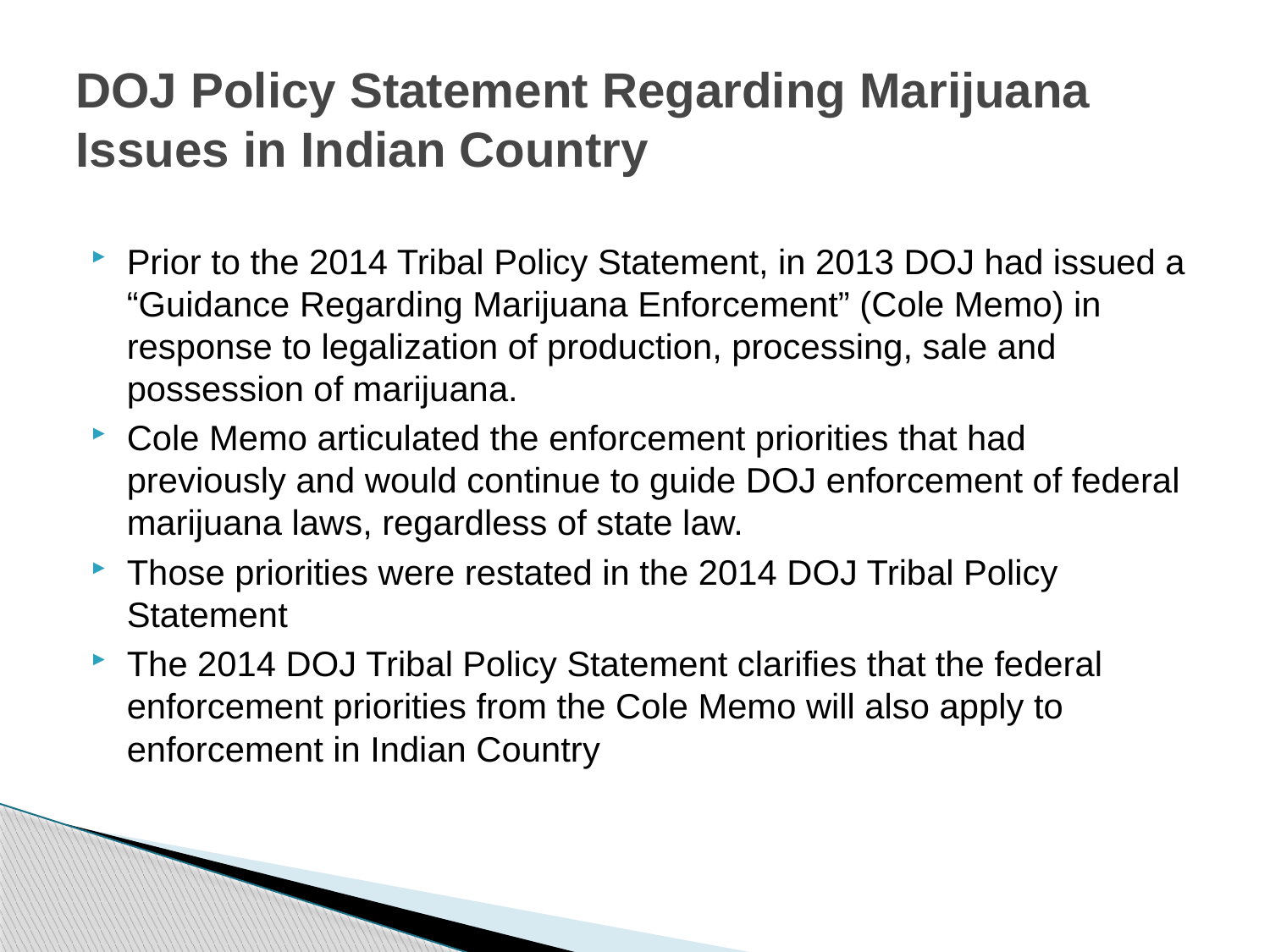

# DOJ Policy Statement Regarding Marijuana Issues in Indian Country
Prior to the 2014 Tribal Policy Statement, in 2013 DOJ had issued a “Guidance Regarding Marijuana Enforcement” (Cole Memo) in response to legalization of production, processing, sale and possession of marijuana.
Cole Memo articulated the enforcement priorities that had previously and would continue to guide DOJ enforcement of federal marijuana laws, regardless of state law.
Those priorities were restated in the 2014 DOJ Tribal Policy Statement
The 2014 DOJ Tribal Policy Statement clarifies that the federal enforcement priorities from the Cole Memo will also apply to enforcement in Indian Country